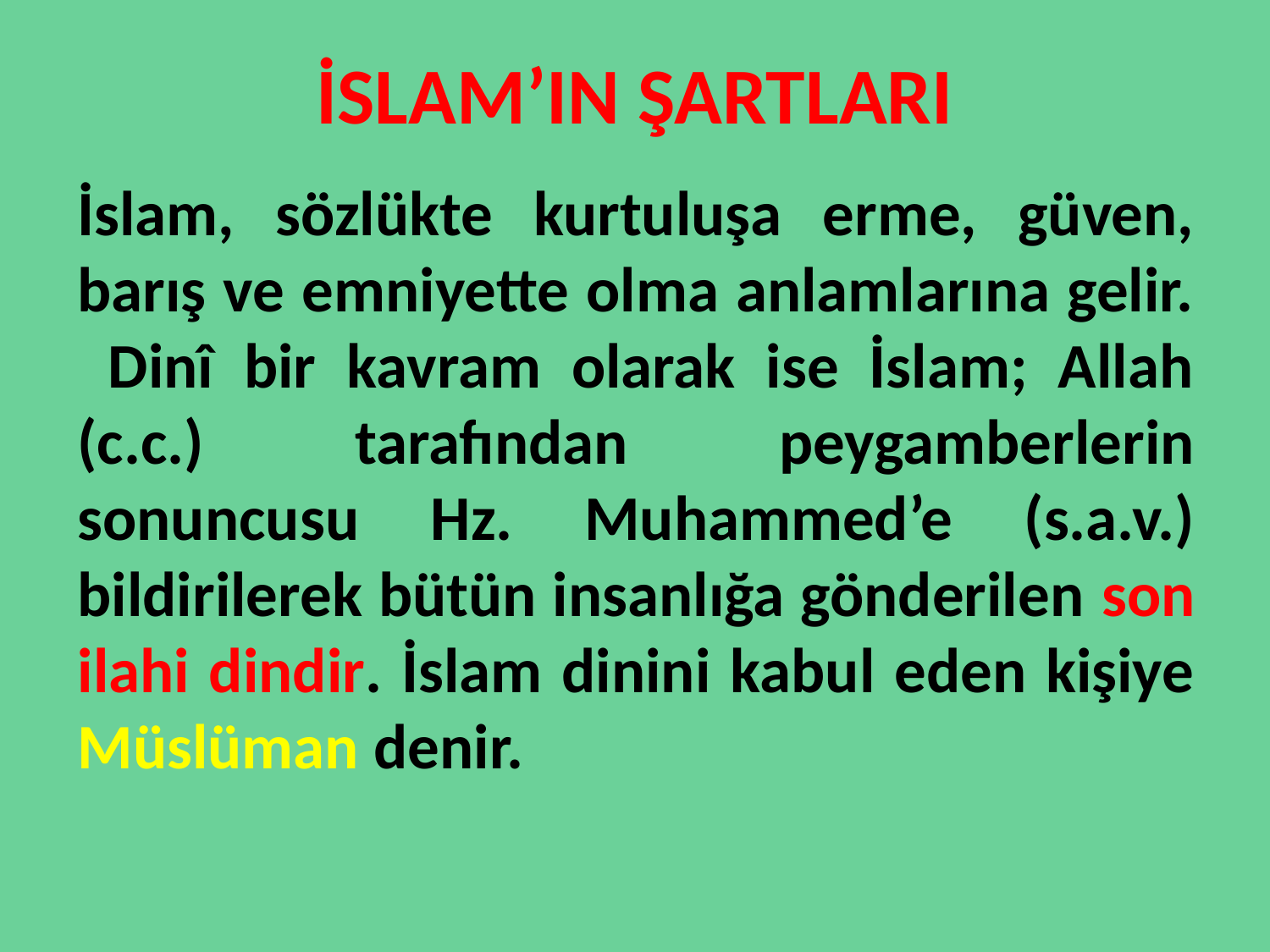

# İSLAM’IN ŞARTLARI
İslam, sözlükte kurtuluşa erme, güven, barış ve emniyette olma anlamlarına gelir.  Dinî bir kavram olarak ise İslam; Allah (c.c.) tarafından peygamberlerin sonuncusu Hz. Muhammed’e (s.a.v.) bildirilerek bütün insanlığa gönderilen son ilahi dindir. İslam dinini kabul eden kişiye Müslüman denir.